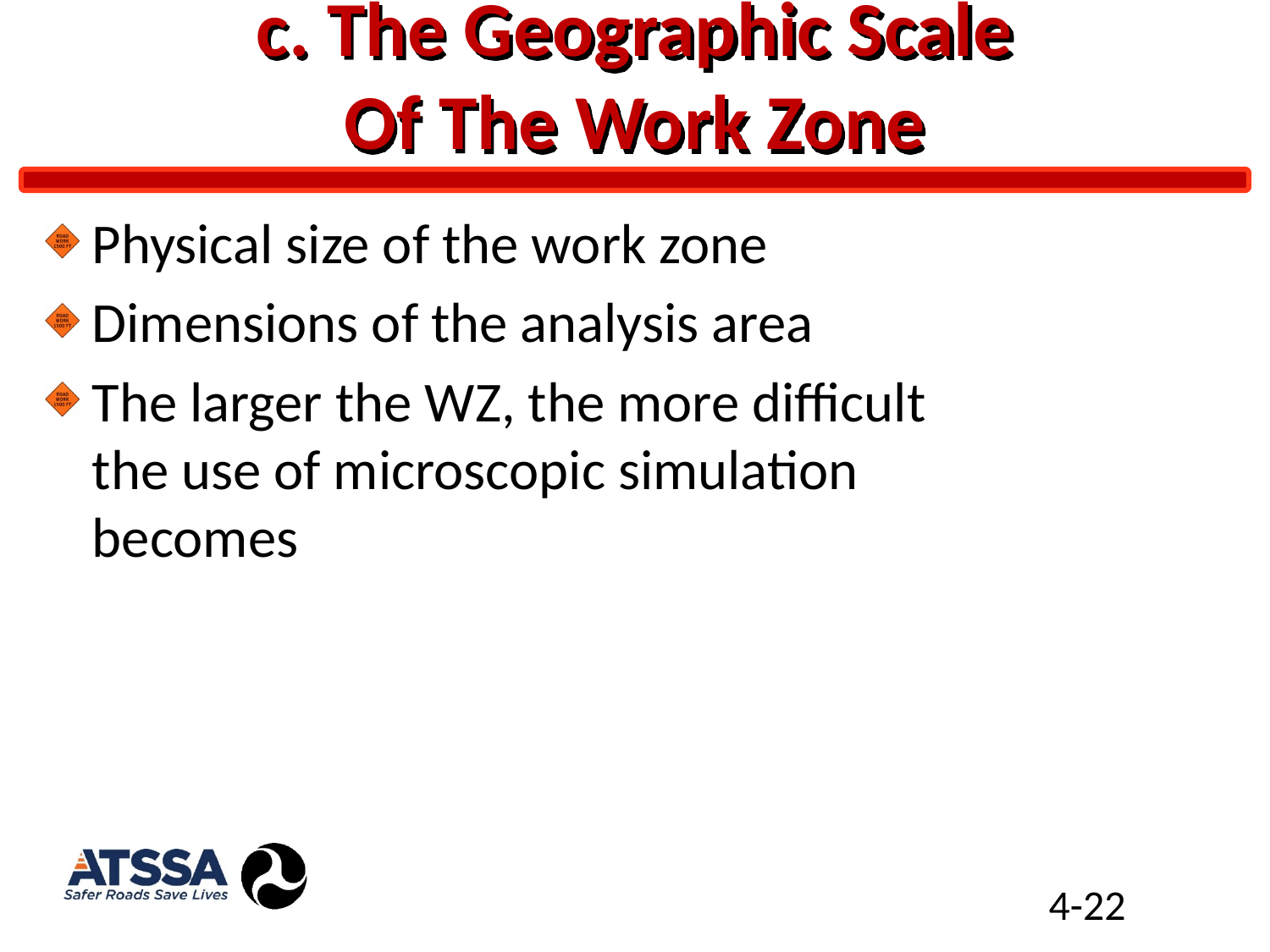

# c. The Geographic Scale Of The Work Zone
Physical size of the work zone
Dimensions of the analysis area
The larger the WZ, the more difficult the use of microscopic simulation becomes